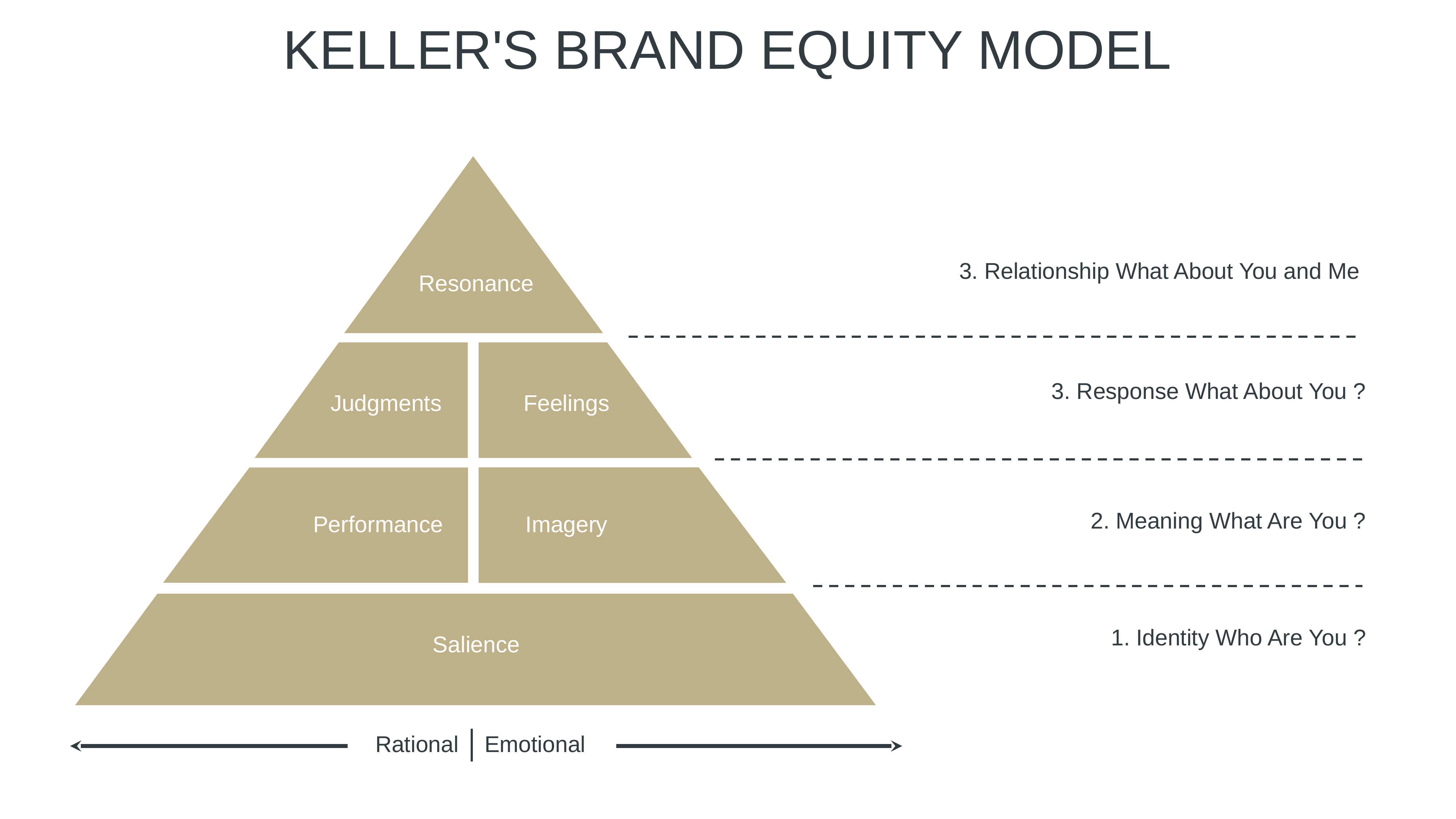

KELLER'S BRAND EQUITY MODEL

3. Relationship What About You and Me
Resonance

3. Response What About You ?
Judgments
Feelings

2. Meaning What Are You ?
Performance
Imagery

1. Identity Who Are You ?
Salience
Rational
Emotional